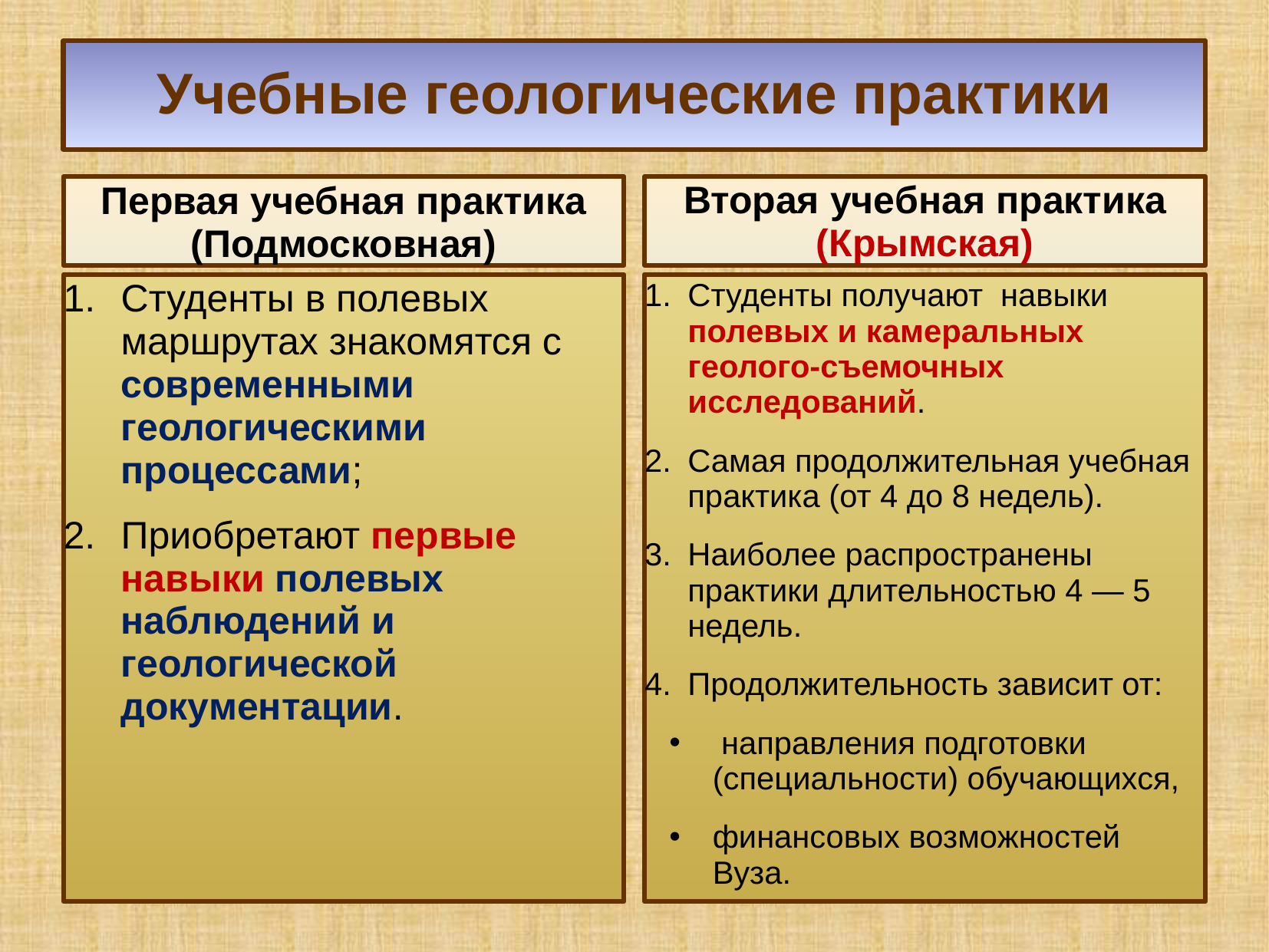

# Учебные геологические практики
Первая учебная практика (Подмосковная)
Вторая учебная практика (Крымская)
Студенты в полевых маршрутах знакомятся с современными геологическими процессами;
Приобретают первые навыки полевых наблюдений и геологической документации.
Студенты получают  навыки полевых и камеральных геолого-съемочных исследований.
Самая продолжительная учебная практика (от 4 до 8 недель).
Наиболее распространены практики длительностью 4 — 5 недель.
Продолжительность зависит от:
 направления подготовки (специальности) обучающихся,
финансовых возможностей Вуза.